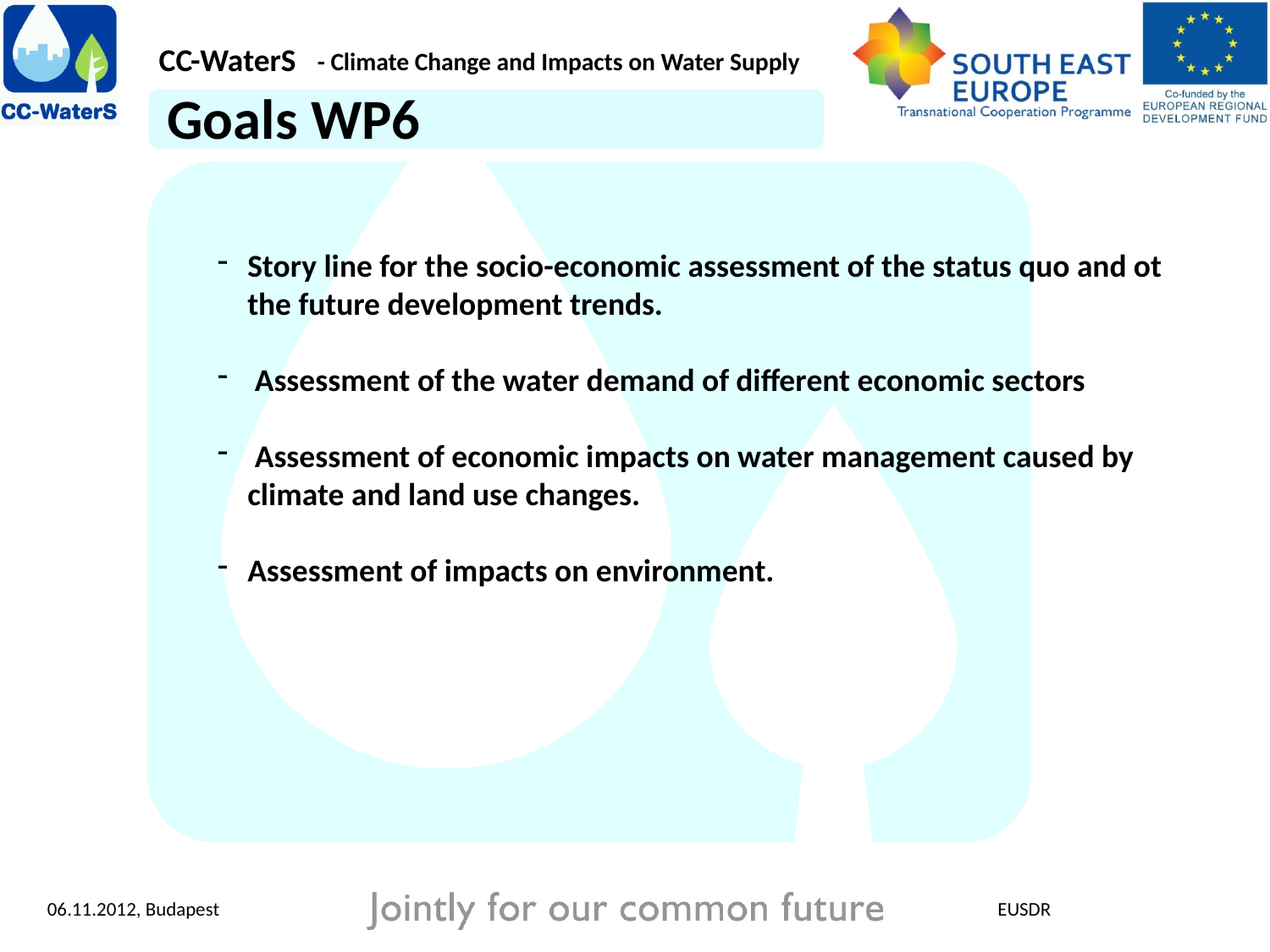

Goals WP6
Story line for the socio-economic assessment of the status quo and ot the future development trends.

 Assessment of the water demand of different economic sectors

 Assessment of economic impacts on water management caused by climate and land use changes.

Assessment of impacts on environment.